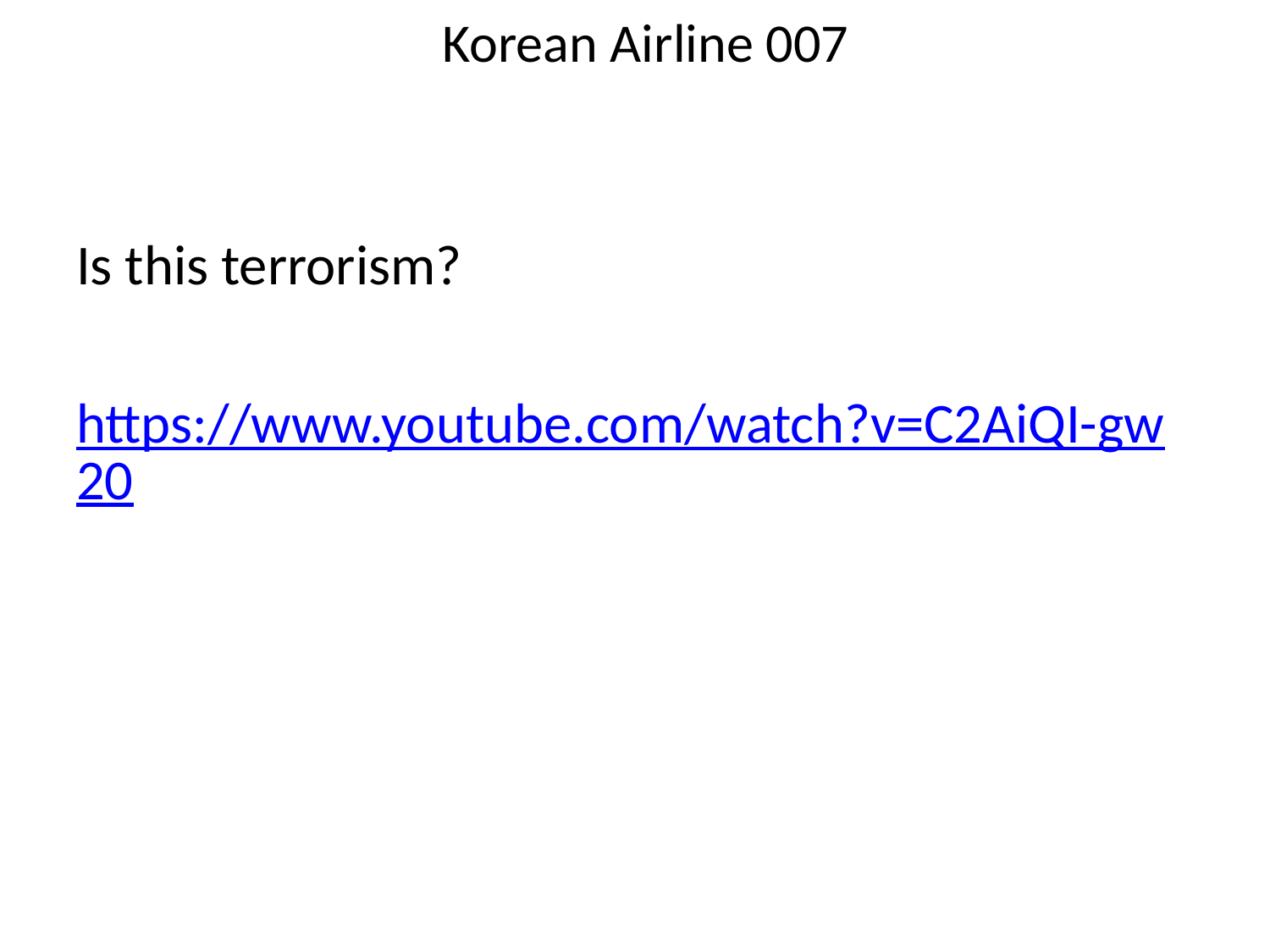

# Korean Airline 007
Is this terrorism?

https://www.youtube.com/watch?v=C2AiQI-gw20